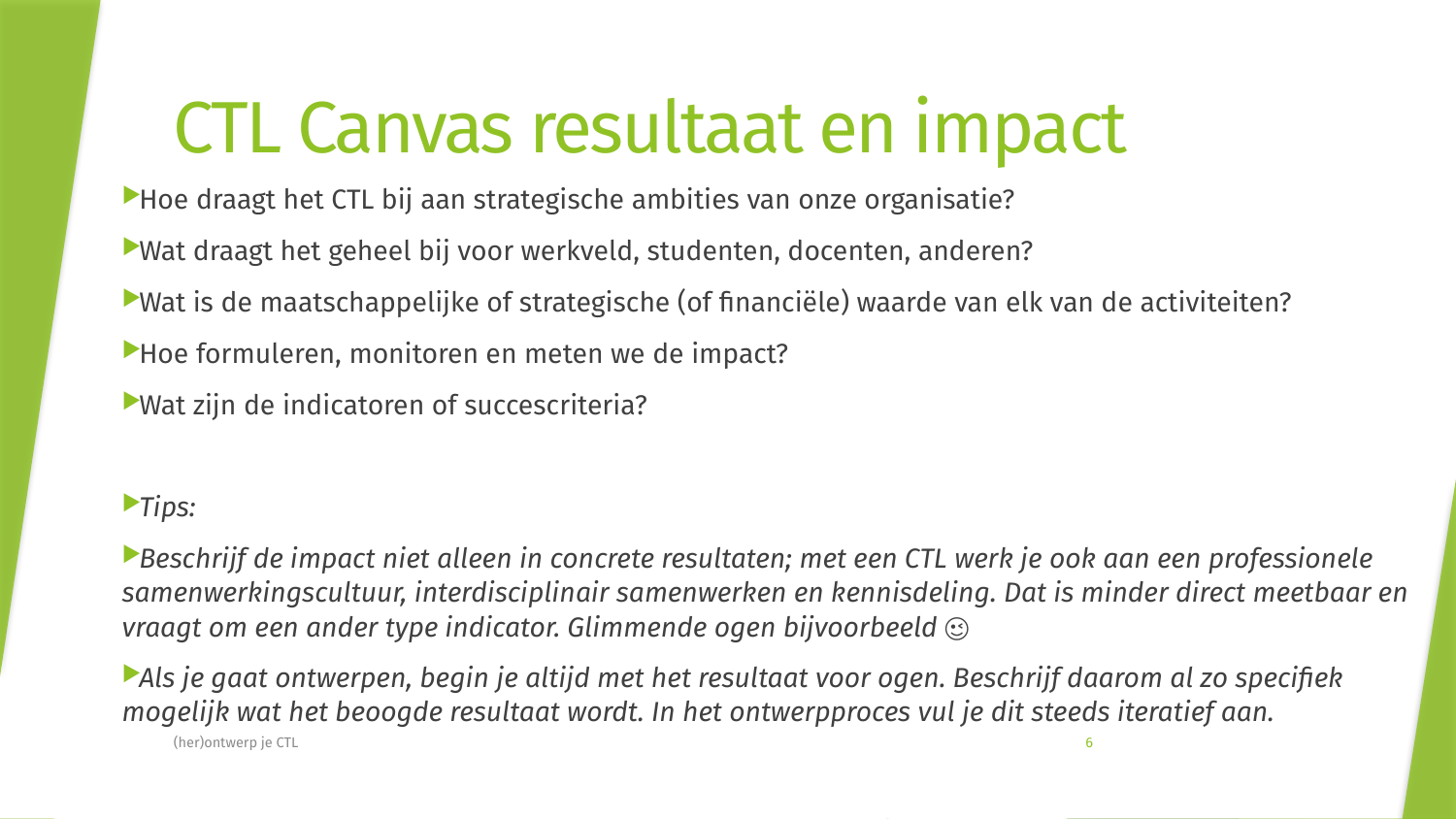

# CTL Canvas resultaat en impact
Hoe draagt het CTL bij aan strategische ambities van onze organisatie?
Wat draagt het geheel bij voor werkveld, studenten, docenten, anderen?
Wat is de maatschappelijke of strategische (of financiële) waarde van elk van de activiteiten?
Hoe formuleren, monitoren en meten we de impact?
Wat zijn de indicatoren of succescriteria?

Tips:
Beschrijf de impact niet alleen in concrete resultaten; met een CTL werk je ook aan een professionele samenwerkingscultuur, interdisciplinair samenwerken en kennisdeling. Dat is minder direct meetbaar en vraagt om een ander type indicator. Glimmende ogen bijvoorbeeld 😉
Als je gaat ontwerpen, begin je altijd met het resultaat voor ogen. Beschrijf daarom al zo specifiek mogelijk wat het beoogde resultaat wordt. In het ontwerpproces vul je dit steeds iteratief aan.

(her)ontwerp je CTL
6